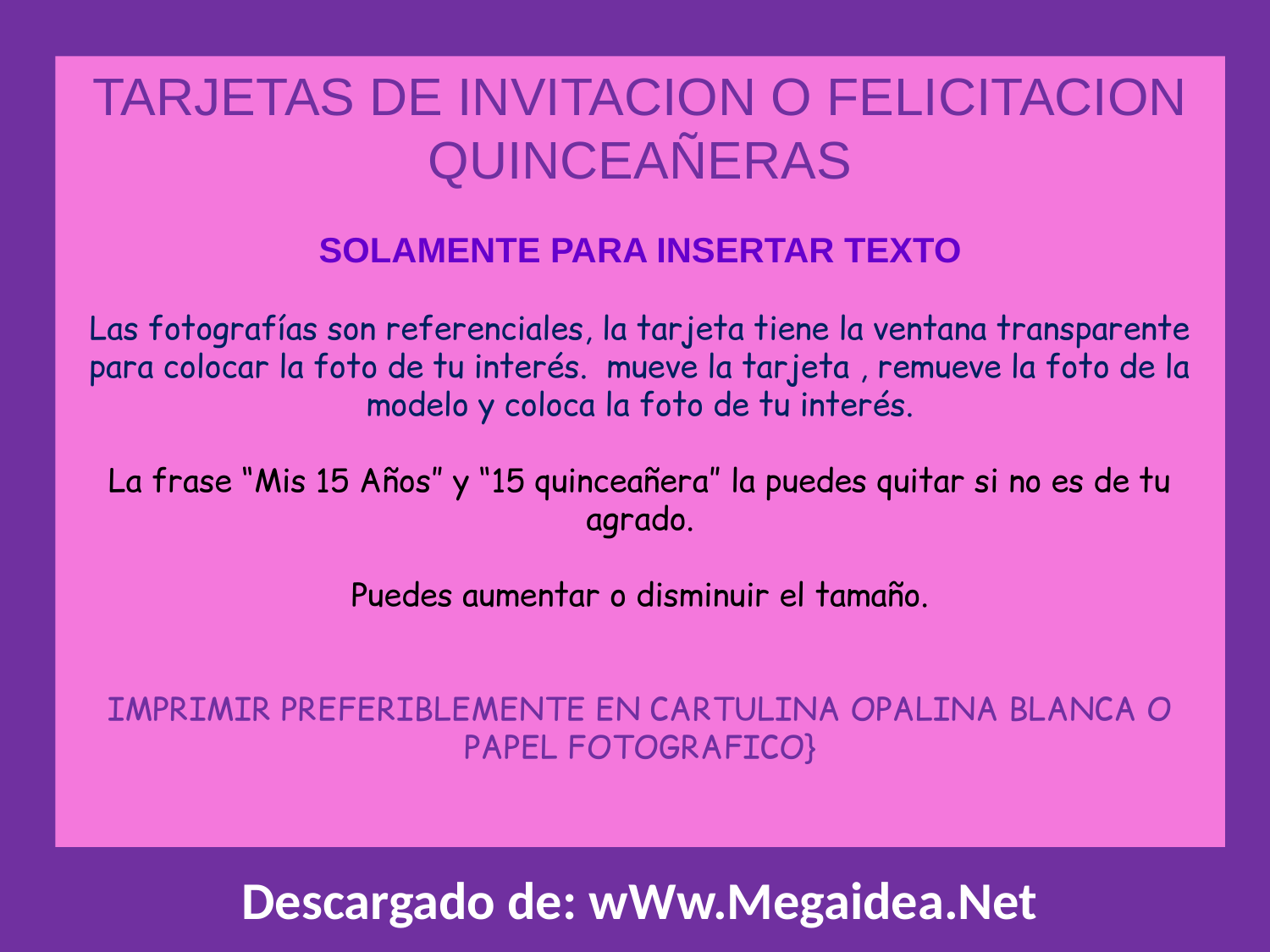

Descargado de: wWw.Megaidea.Net
TARJETAS DE INVITACION O FELICITACION QUINCEAÑERAS

SOLAMENTE PARA INSERTAR TEXTO

Las fotografías son referenciales, la tarjeta tiene la ventana transparente para colocar la foto de tu interés.  mueve la tarjeta , remueve la foto de la modelo y coloca la foto de tu interés.

La frase “Mis 15 Años” y “15 quinceañera” la puedes quitar si no es de tu agrado.

Puedes aumentar o disminuir el tamaño.

IMPRIMIR PREFERIBLEMENTE EN CARTULINA OPALINA BLANCA O PAPEL FOTOGRAFICO}

Descargado de: wWw.Megaidea.Net